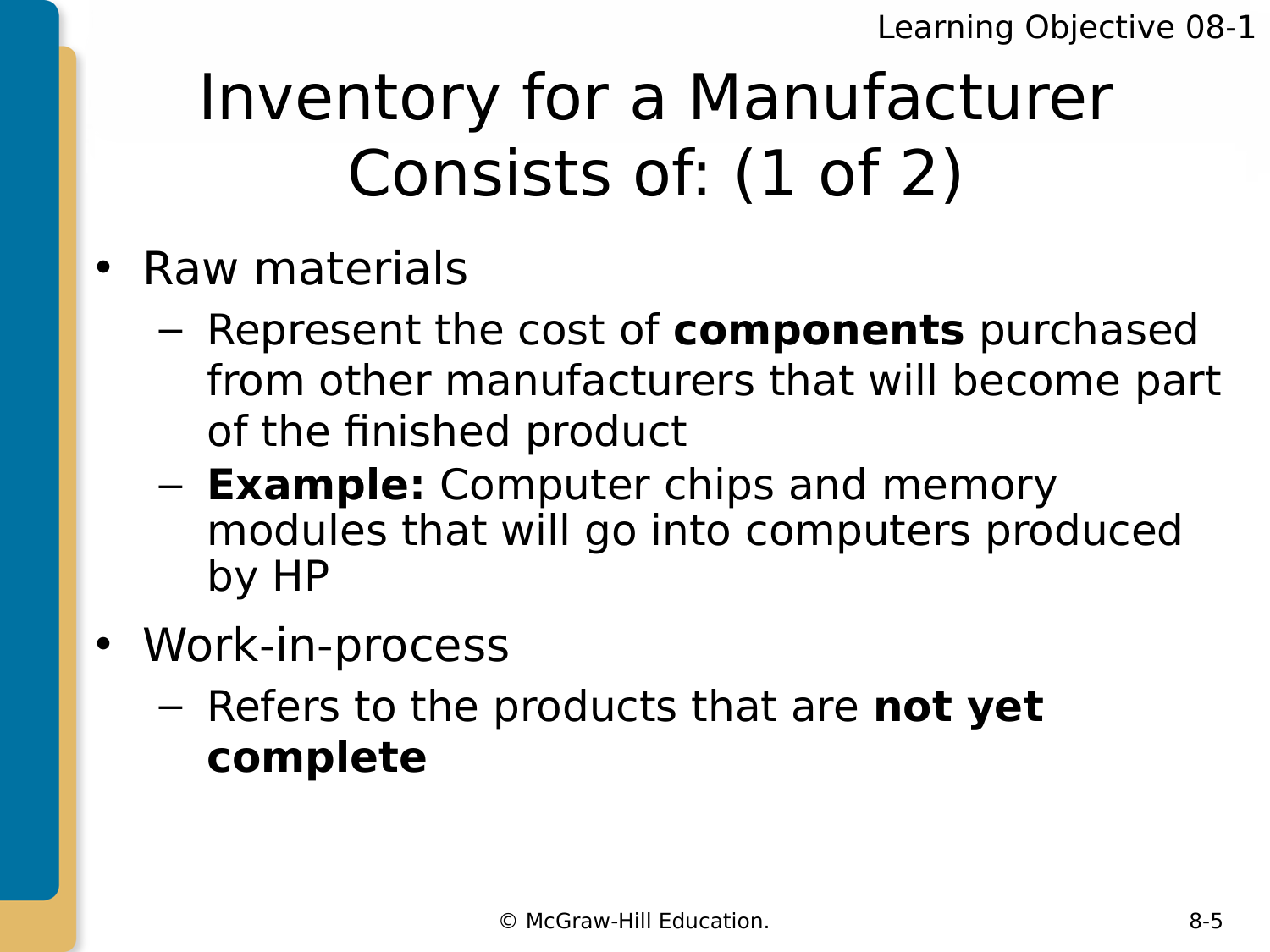

Learning Objective 08-1
# Inventory for a Manufacturer Consists of: (1 of 2)
Raw materials
Represent the cost of components purchased from other manufacturers that will become part of the finished product
Example: Computer chips and memory modules that will go into computers produced by HP
Work-in-process
Refers to the products that are not yet complete